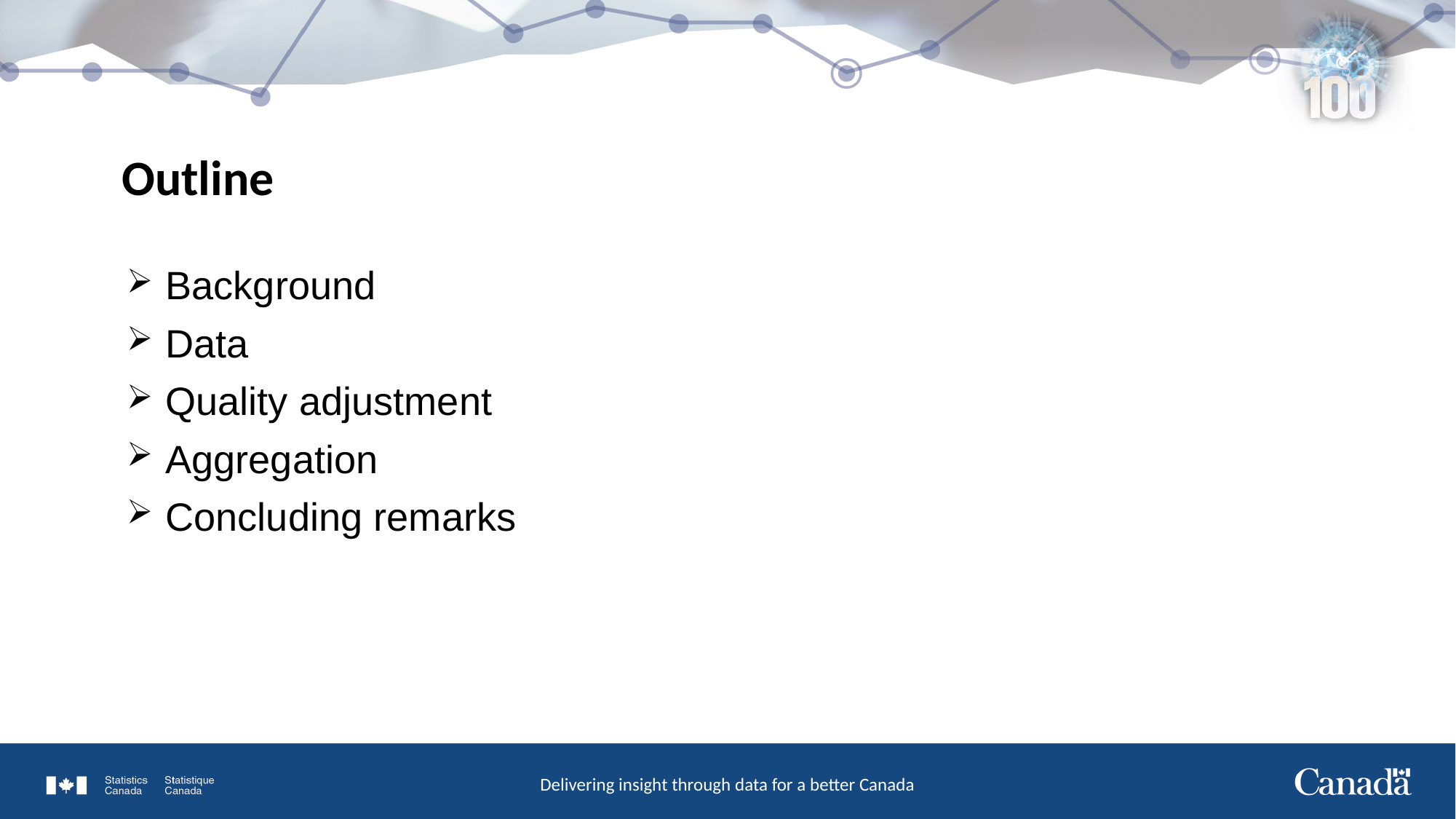

Outline

 Background
 Data
 Quality adjustment
 Aggregation
 Concluding remarks